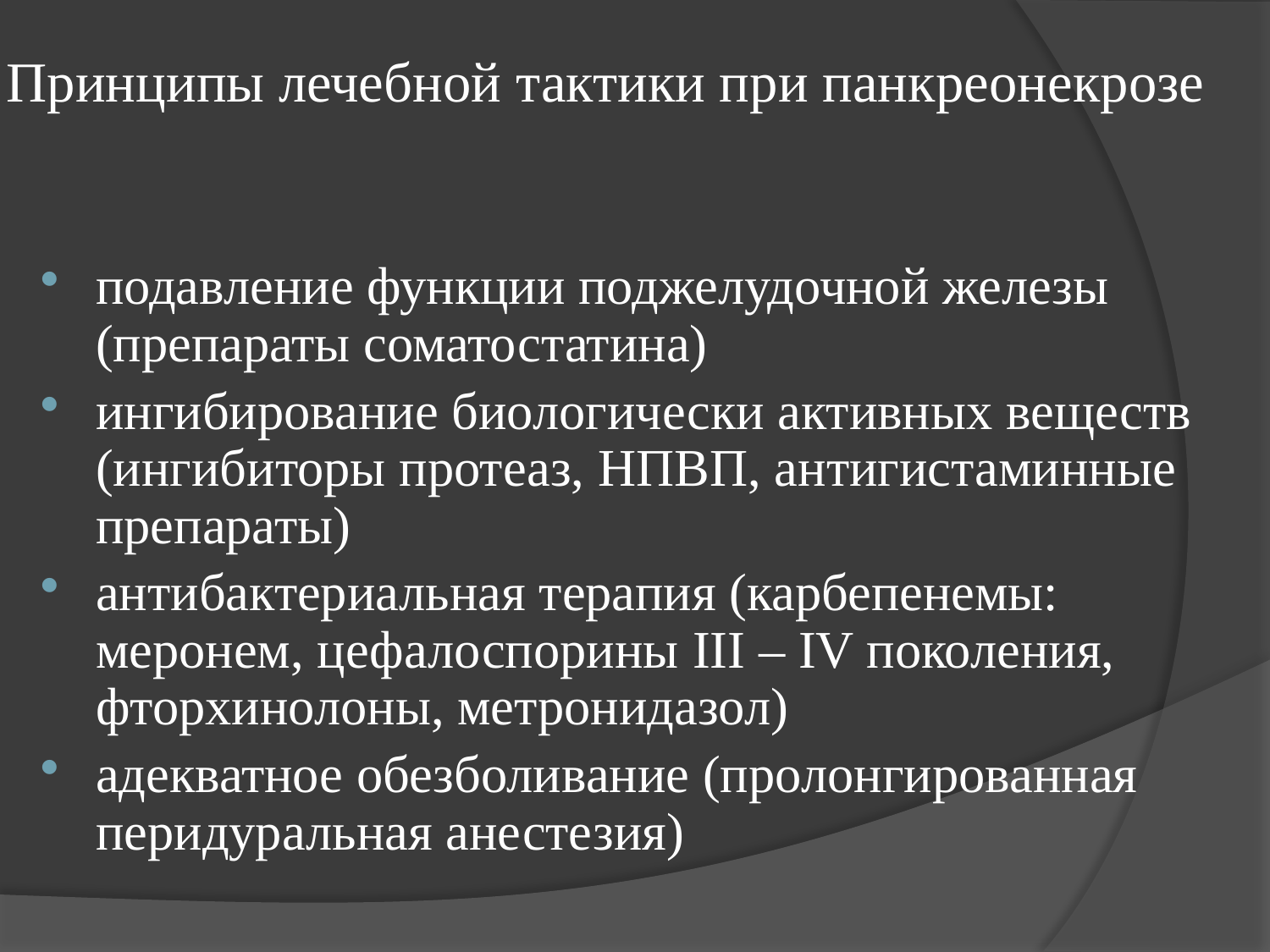

# Принципы лечебной тактики при панкреонекрозе

подавление функции поджелудочной железы (препараты соматостатина)
ингибирование биологически активных веществ (ингибиторы протеаз, НПВП, антигистаминные препараты)
антибактериальная терапия (карбепенемы: меронем, цефалоспорины III – IV поколения, фторхинолоны, метронидазол)
адекватное обезболивание (пролонгированная перидуральная анестезия)